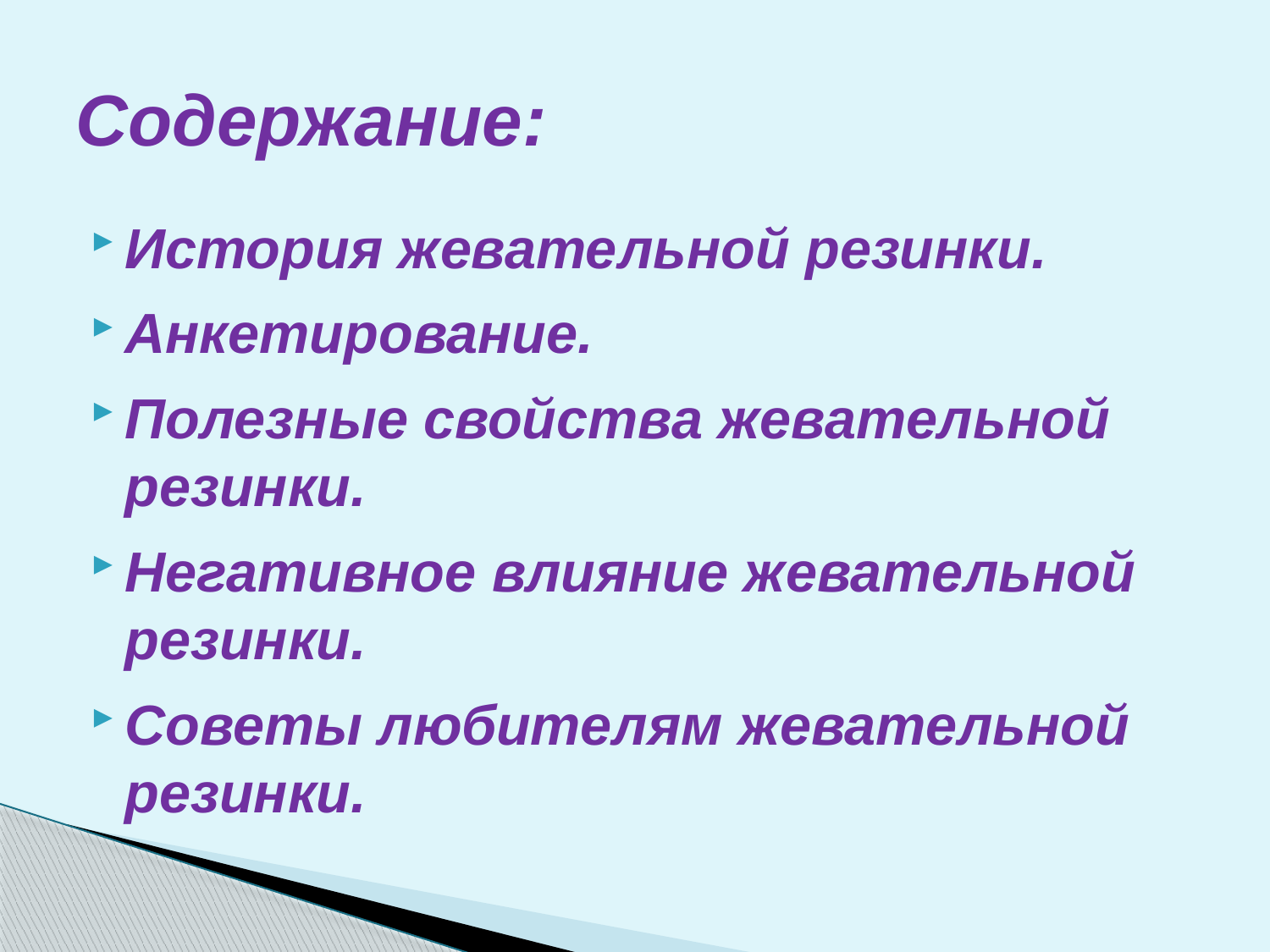

# Содержание:
История жевательной резинки.
Анкетирование.
Полезные свойства жевательной резинки.
Негативное влияние жевательной резинки.
Советы любителям жевательной резинки.